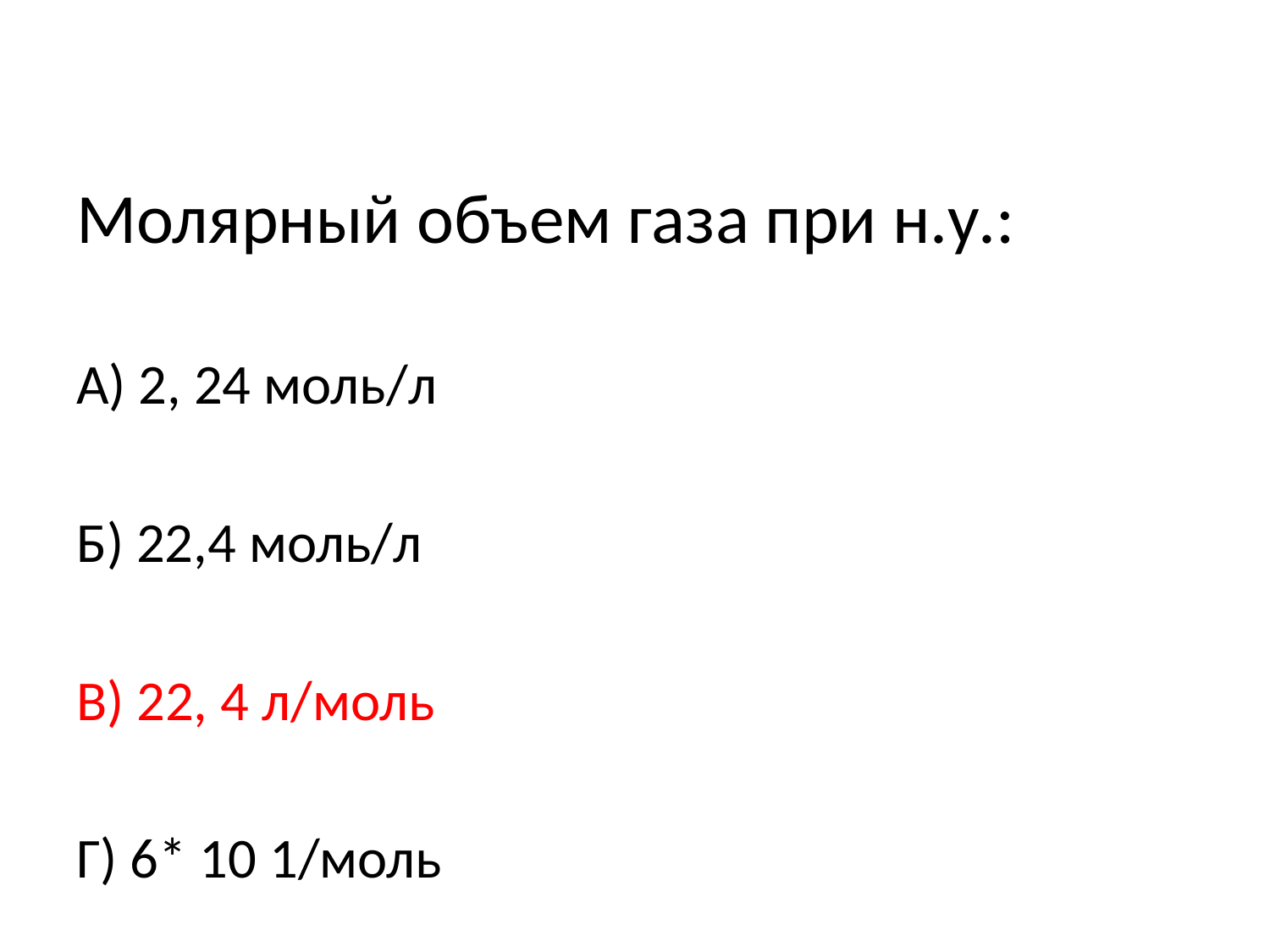

Молярный объем газа при н.у.:

А) 2, 24 моль/л

Б) 22,4 моль/л

В) 22, 4 л/моль

Г) 6* 10 1/моль